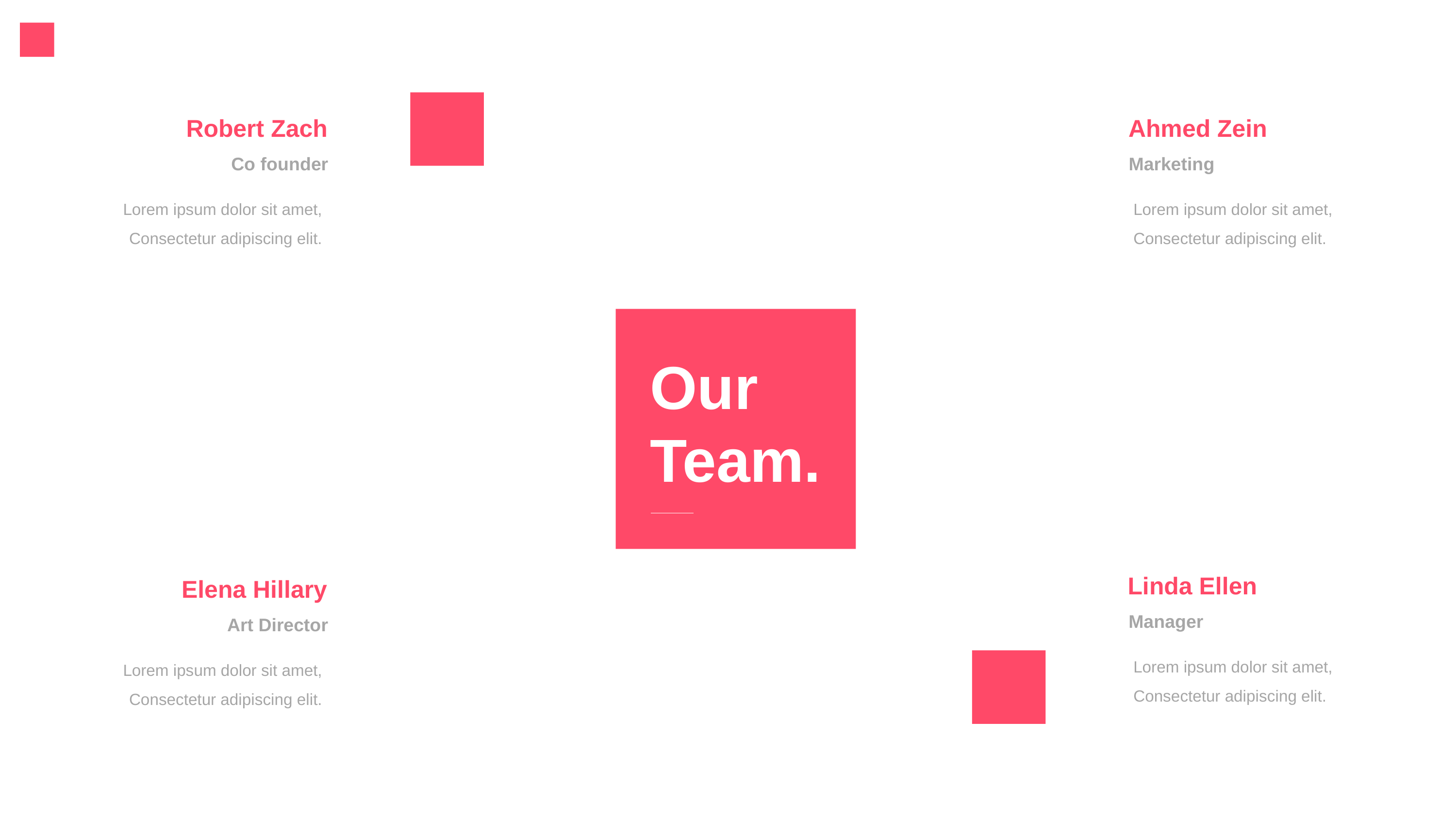

Robert Zach
Co founder
Lorem ipsum dolor sit amet,
Consectetur adipiscing elit.
Ahmed Zein
Marketing
Lorem ipsum dolor sit amet,
Consectetur adipiscing elit.

Our
Team.

Linda Ellen
Manager
Lorem ipsum dolor sit amet,
Consectetur adipiscing elit.
Elena Hillary
Art Director
Lorem ipsum dolor sit amet,
Consectetur adipiscing elit.